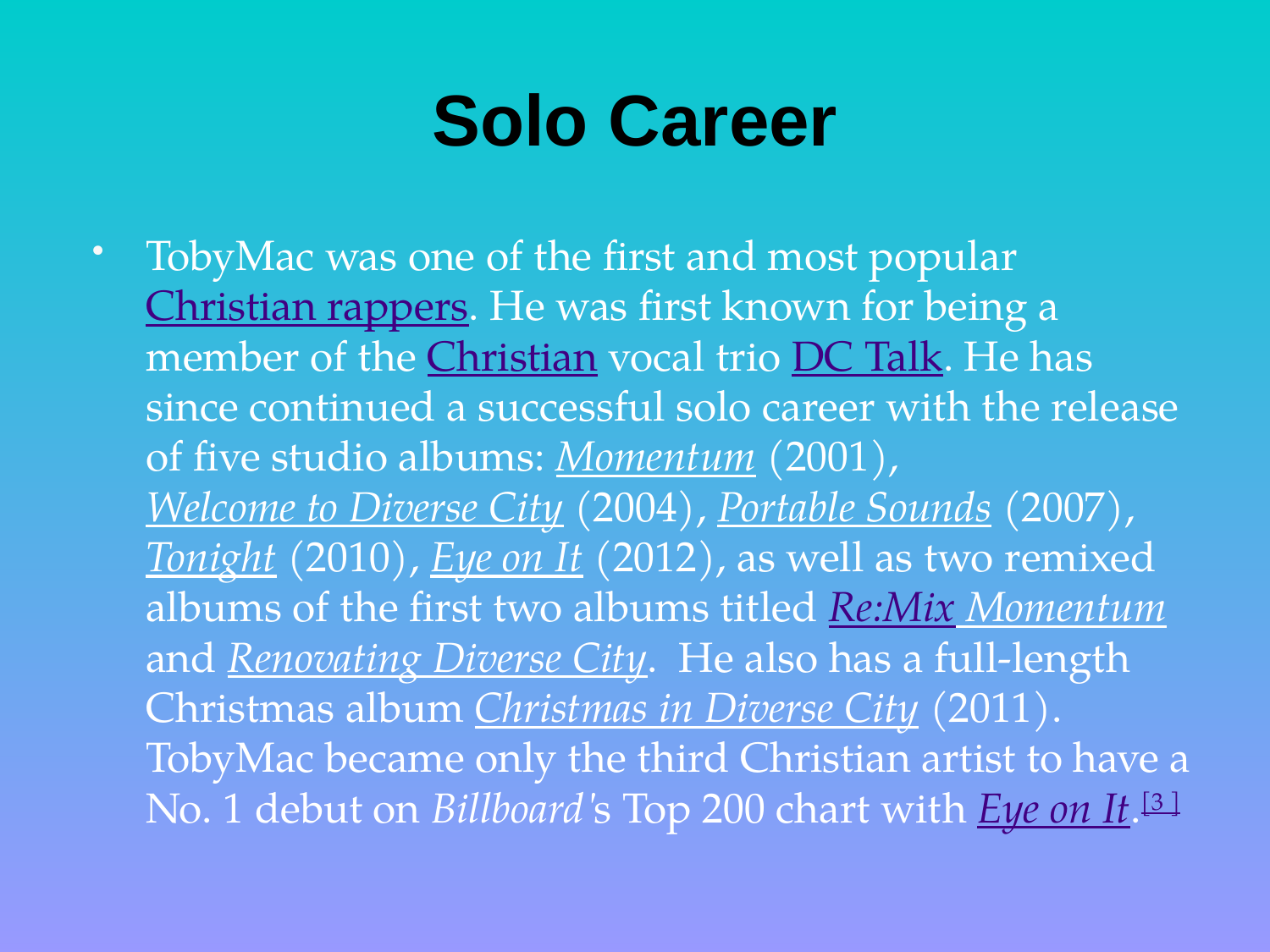

# Solo Career
TobyMac was one of the first and most popular Christian rappers. He was first known for being a member of the Christian vocal trio DC Talk. He has since continued a successful solo career with the release of five studio albums: Momentum (2001), Welcome to Diverse City (2004), Portable Sounds (2007), Tonight (2010), Eye on It (2012), as well as two remixed albums of the first two albums titled Re:Mix Momentum and Renovating Diverse City.  He also has a full-length Christmas album Christmas in Diverse City (2011). TobyMac became only the third Christian artist to have a No. 1 debut on Billboard's Top 200 chart with Eye on It.[3 ]